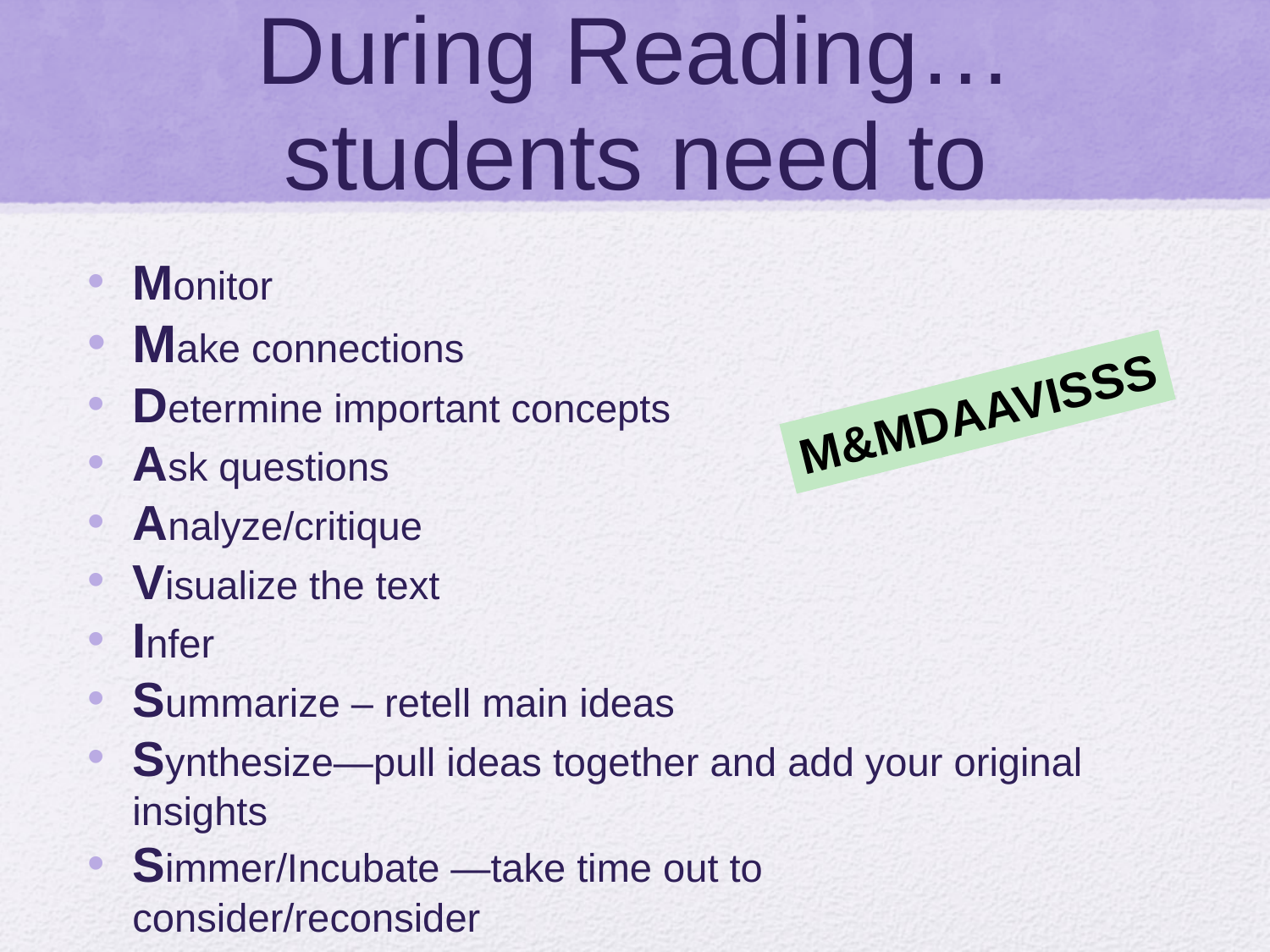

# During Reading…students need to
Monitor
Make connections
Determine important concepts
Ask questions
Analyze/critique
Visualize the text
Infer
Summarize – retell main ideas
Synthesize—pull ideas together and add your original insights
Simmer/Incubate —take time out to consider/reconsider

M&MDAAVISSS